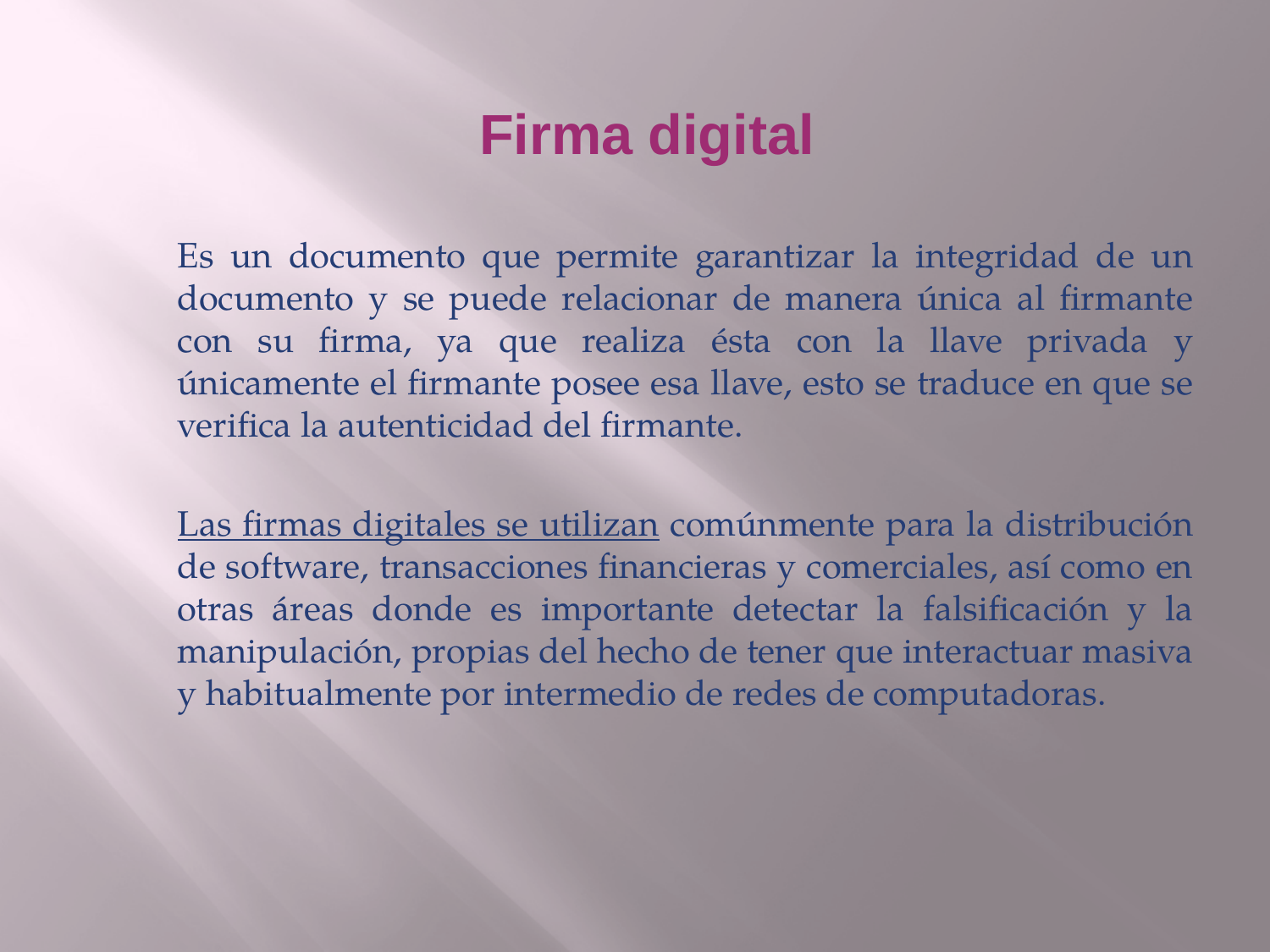

# Firma digital
Es un documento que permite garantizar la integridad de un documento y se puede relacionar de manera única al firmante con su firma, ya que realiza ésta con la llave privada y únicamente el firmante posee esa llave, esto se traduce en que se verifica la autenticidad del firmante.

Las firmas digitales se utilizan comúnmente para la distribución de software, transacciones financieras y comerciales, así como en otras áreas donde es importante detectar la falsificación y la manipulación, propias del hecho de tener que interactuar masiva y habitualmente por intermedio de redes de computadoras.